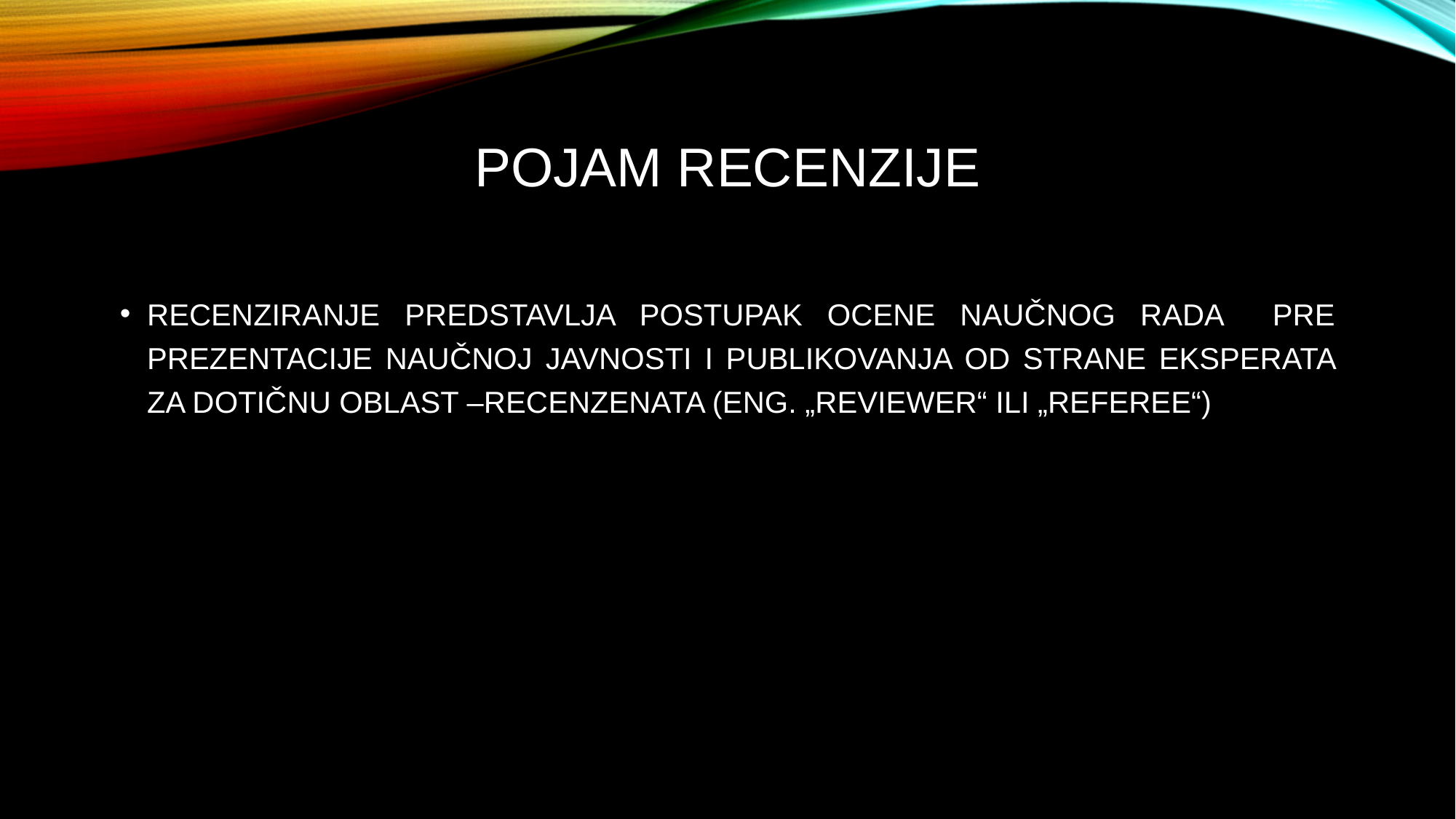

Pojam recenzije
Recenziranje predstavlja postupak ocene naučnog rada  pre prezentacije naučnoj javnosti I publikovanja od strane eksperata za dotičnu oblast –recenzenata (eng. „Reviewer“ ili „Referee“)